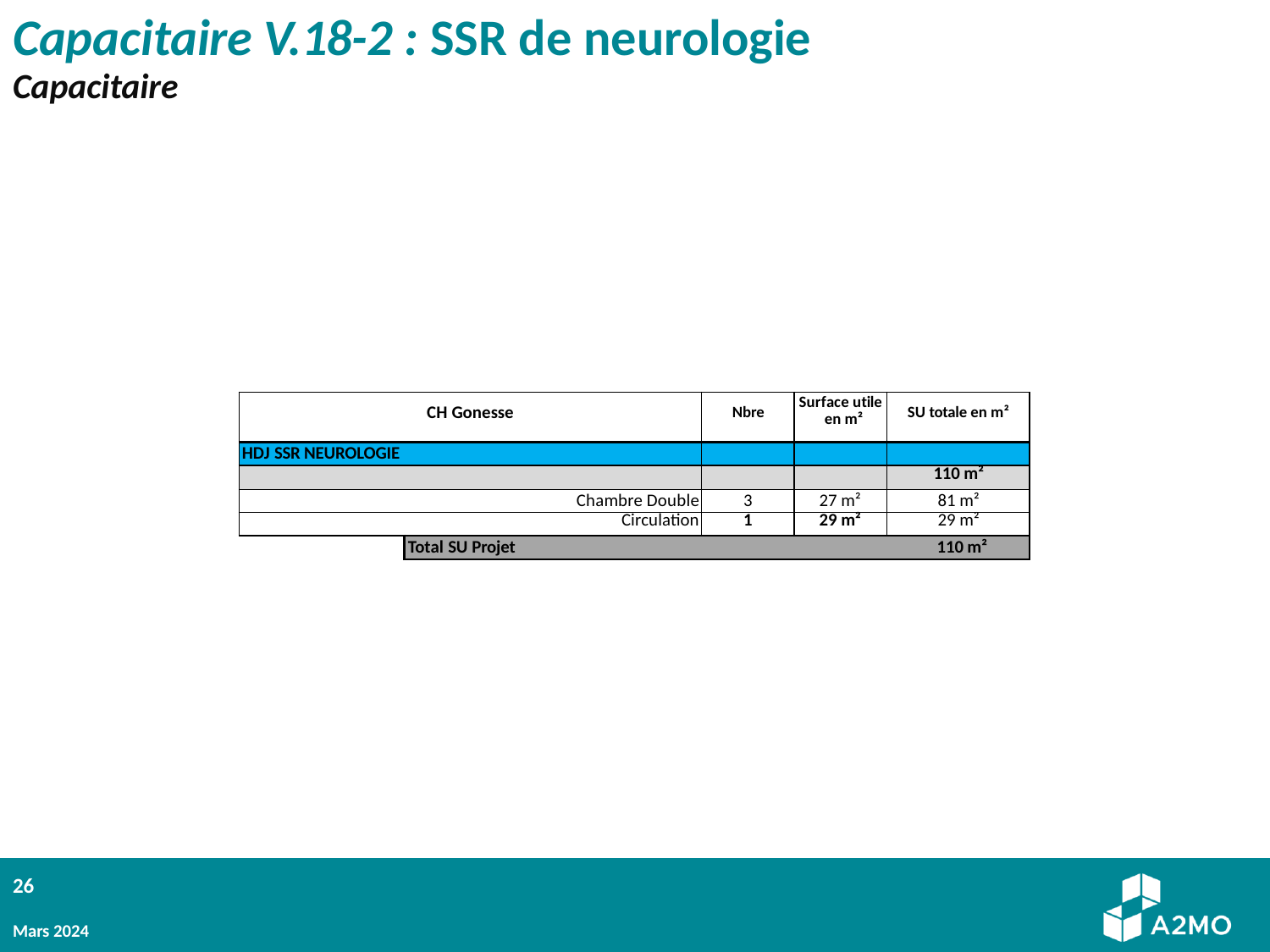

# Capacitaire V.18-2 : SSR de neurologie
Capacitaire
| CH Gonesse |  | Nbre | Surface utile en m² | SU totale en m² |
| --- | --- | --- | --- | --- |
| HDJ SSR NEUROLOGIE |  |  |  |  |
|  |  |  |  | 110 m² |
| Chambre Double |  | 3 | 27 m² | 81 m² |
| Circulation |  | 1 | 29 m² | 29 m² |
|  | Total SU Projet 110 m² |  |  |  |
26
Mars 2024